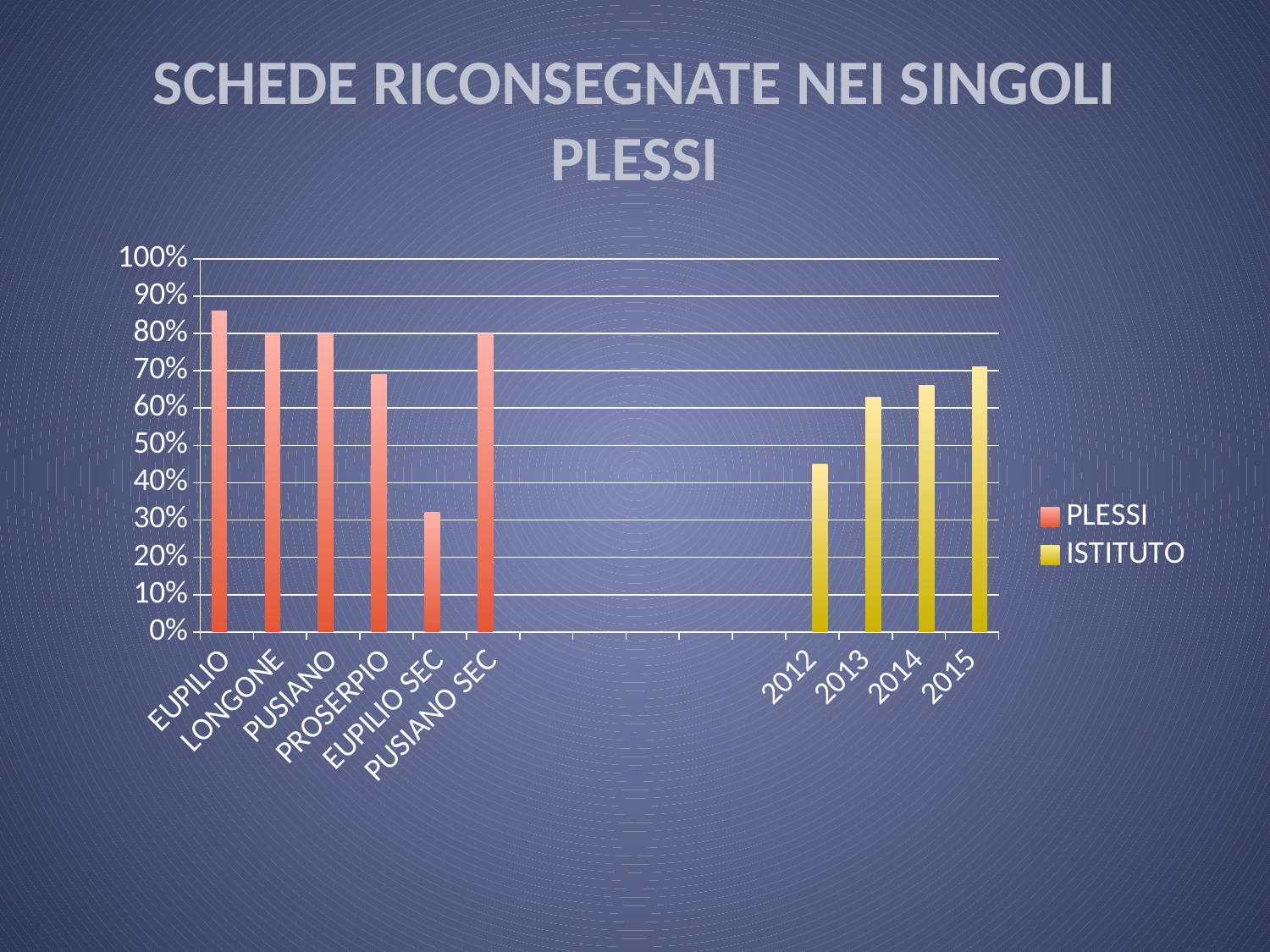

# SCHEDE RICONSEGNATE NEI SINGOLI PLESSI

### Chart

| Category | PLESSI | ISTITUTO |
|---|---|---|
| EUPILIO | 0.86 | None |
| LONGONE | 0.8 | None |
| PUSIANO | 0.8 | None |
| PROSERPIO | 0.69 | None |
| EUPILIO SEC | 0.32 | None |
| PUSIANO SEC | 0.8 | None |
|  | None | None |
|  | None | None |
|  | None | None |
|  | None | None |
|  | None | None |
| 2012 | None | 0.45 |
| 2013 | None | 0.63 |
| 2014 | None | 0.66 |
| 2015 | None | 0.71 |